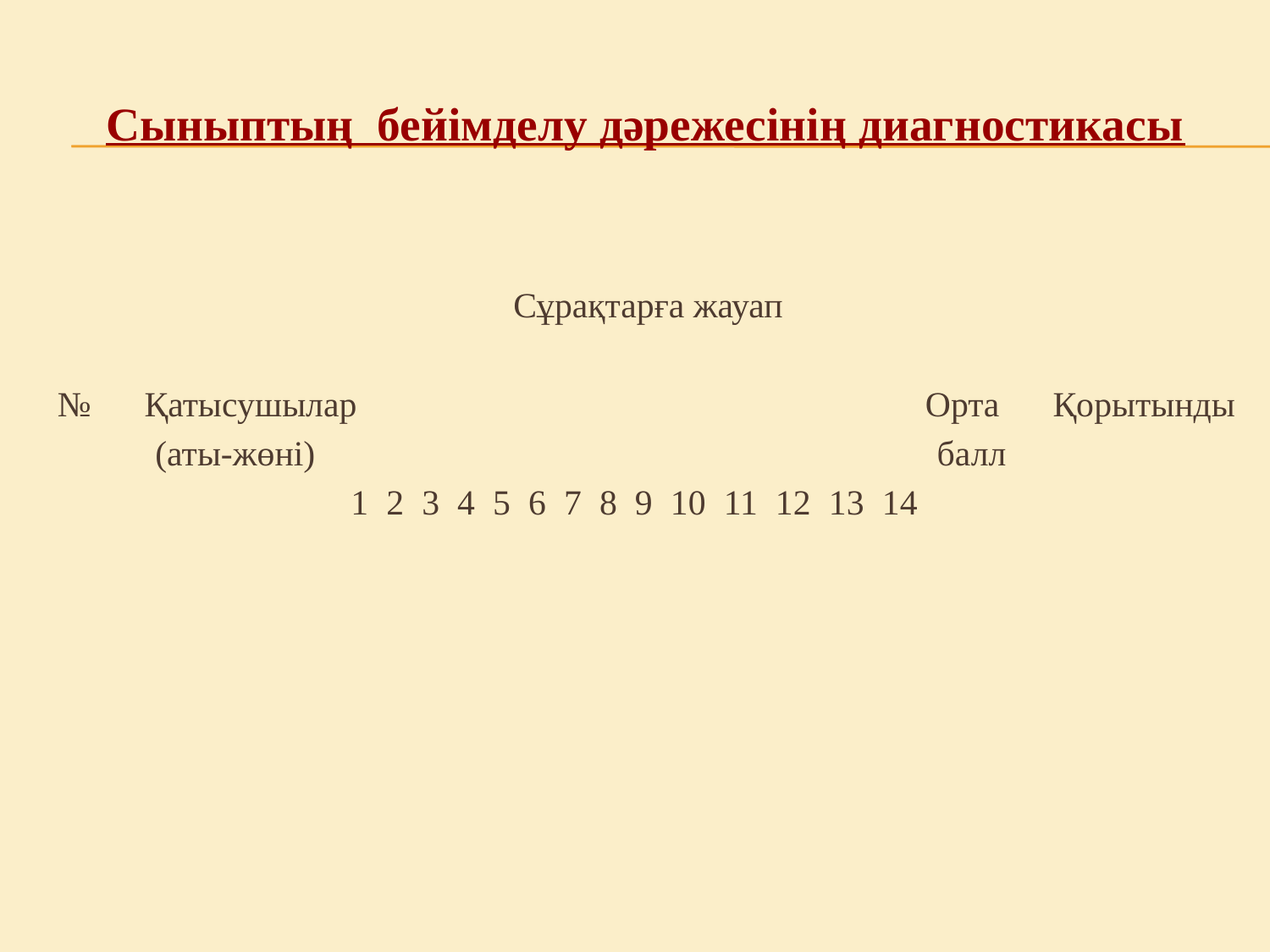

# Сыныптың  бейімделу дәрежесінің диагностикасы
Сұрақтарға жауап

№      Қатысушылар                                                                Орта      Қорытынды
           (аты-жөні)                                                                      балл
                                 1  2  3  4  5  6  7  8  9  10  11  12  13  14